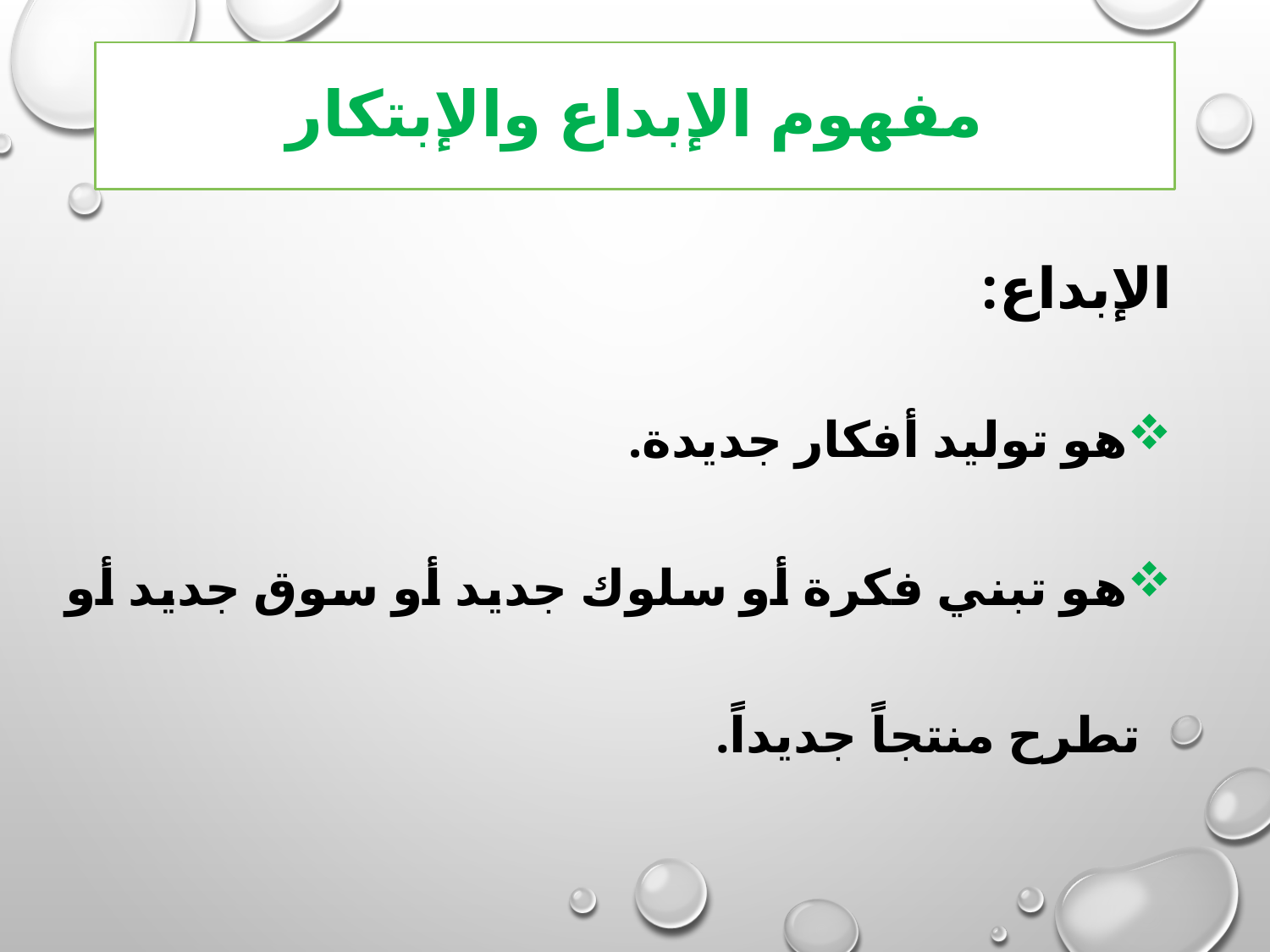

# مفهوم الإبداع والإبتكار
الإبداع:
هو توليد أفكار جديدة.
هو تبني فكرة أو سلوك جديد أو سوق جديد أو تطرح منتجاً جديداً.